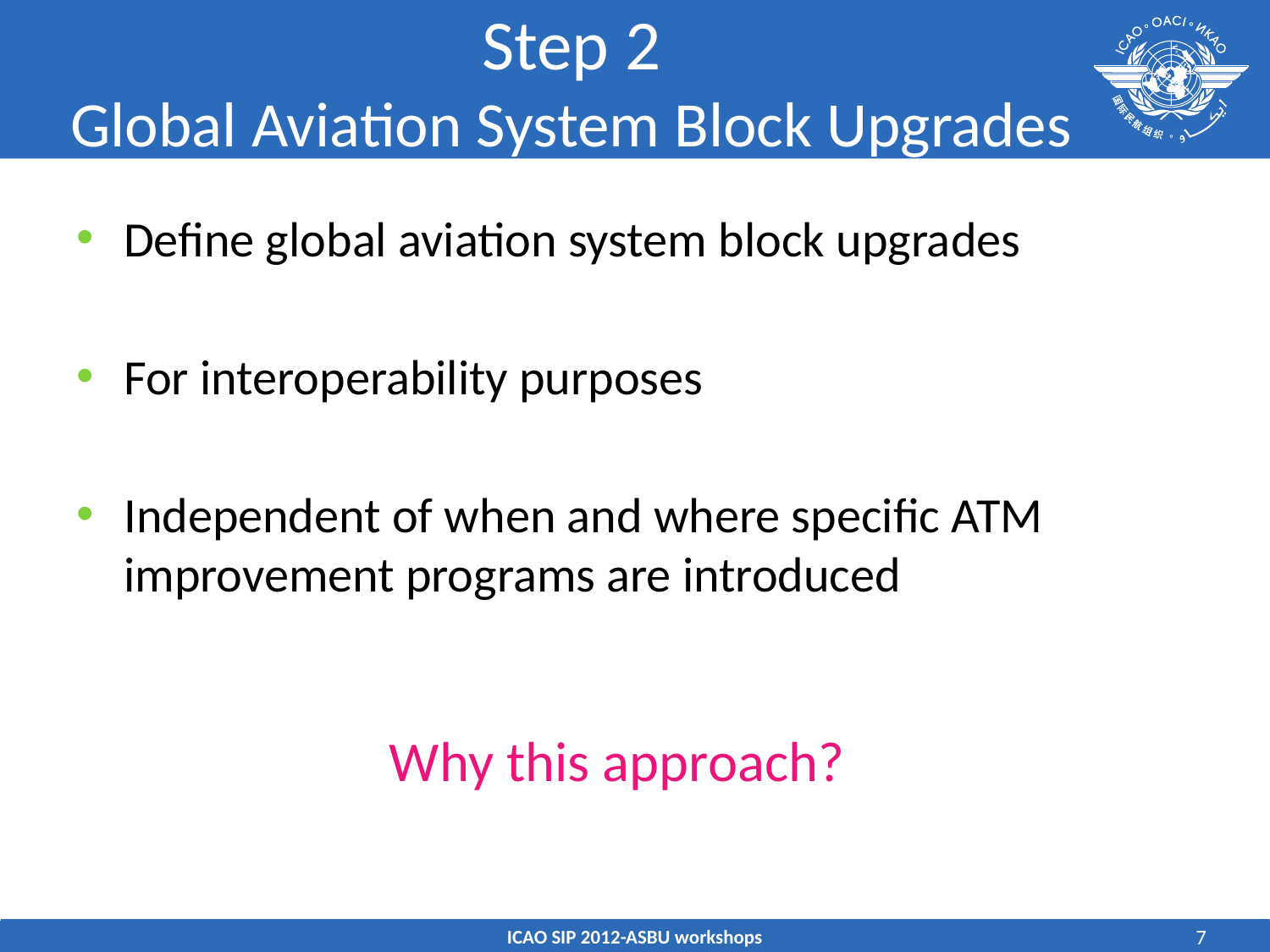

# Step 2 Global Aviation System Block Upgrades
Define global aviation system block upgrades

For interoperability purposes

Independent of when and where specific ATM improvement programs are introduced

Why this approach?

ICAO SIP 2012-ASBU workshops
7